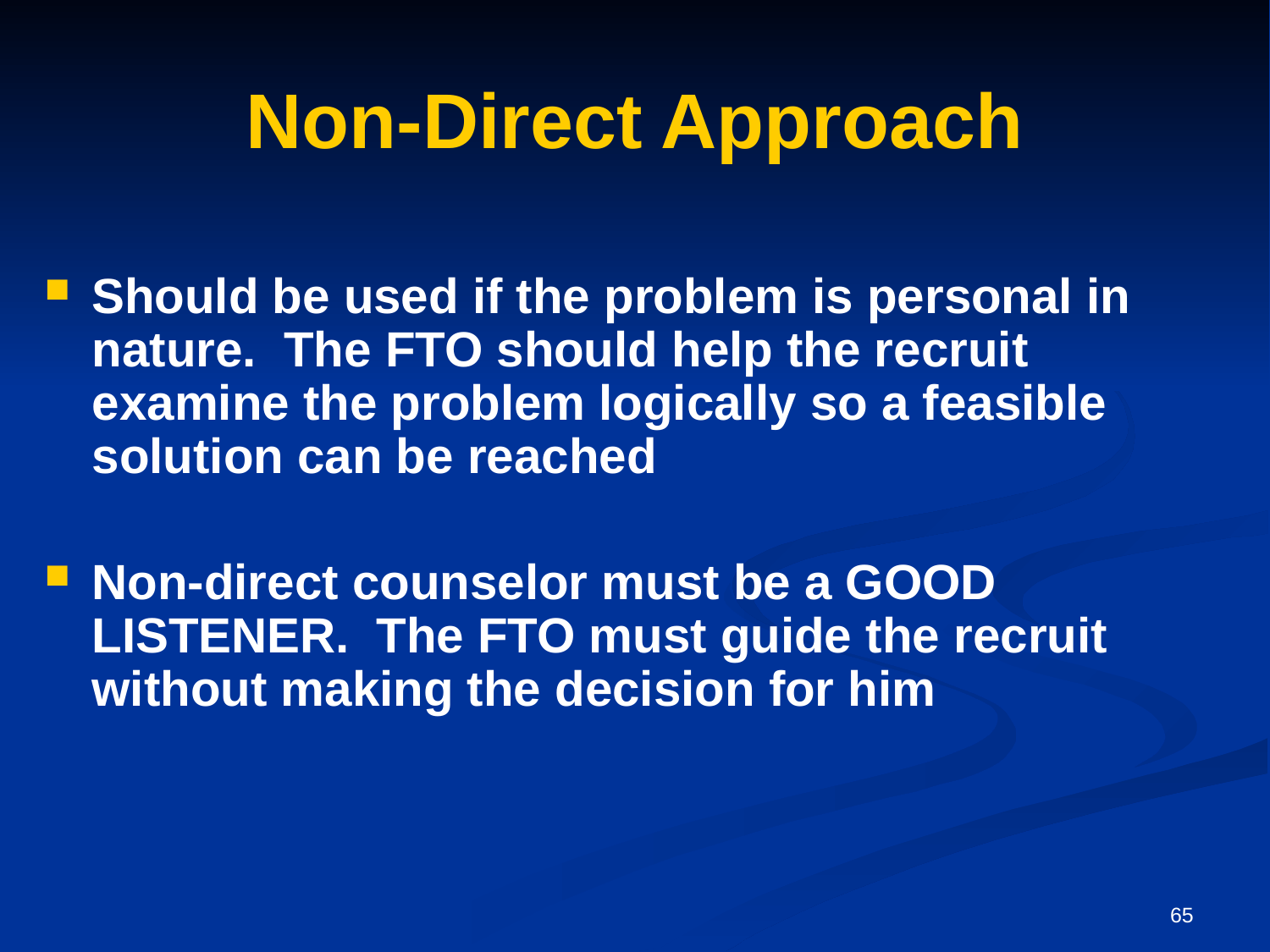

# Non-Direct Approach
Should be used if the problem is personal in nature.  The FTO should help the recruit examine the problem logically so a feasible solution can be reached

Non-direct counselor must be a GOOD LISTENER.  The FTO must guide the recruit without making the decision for him
65